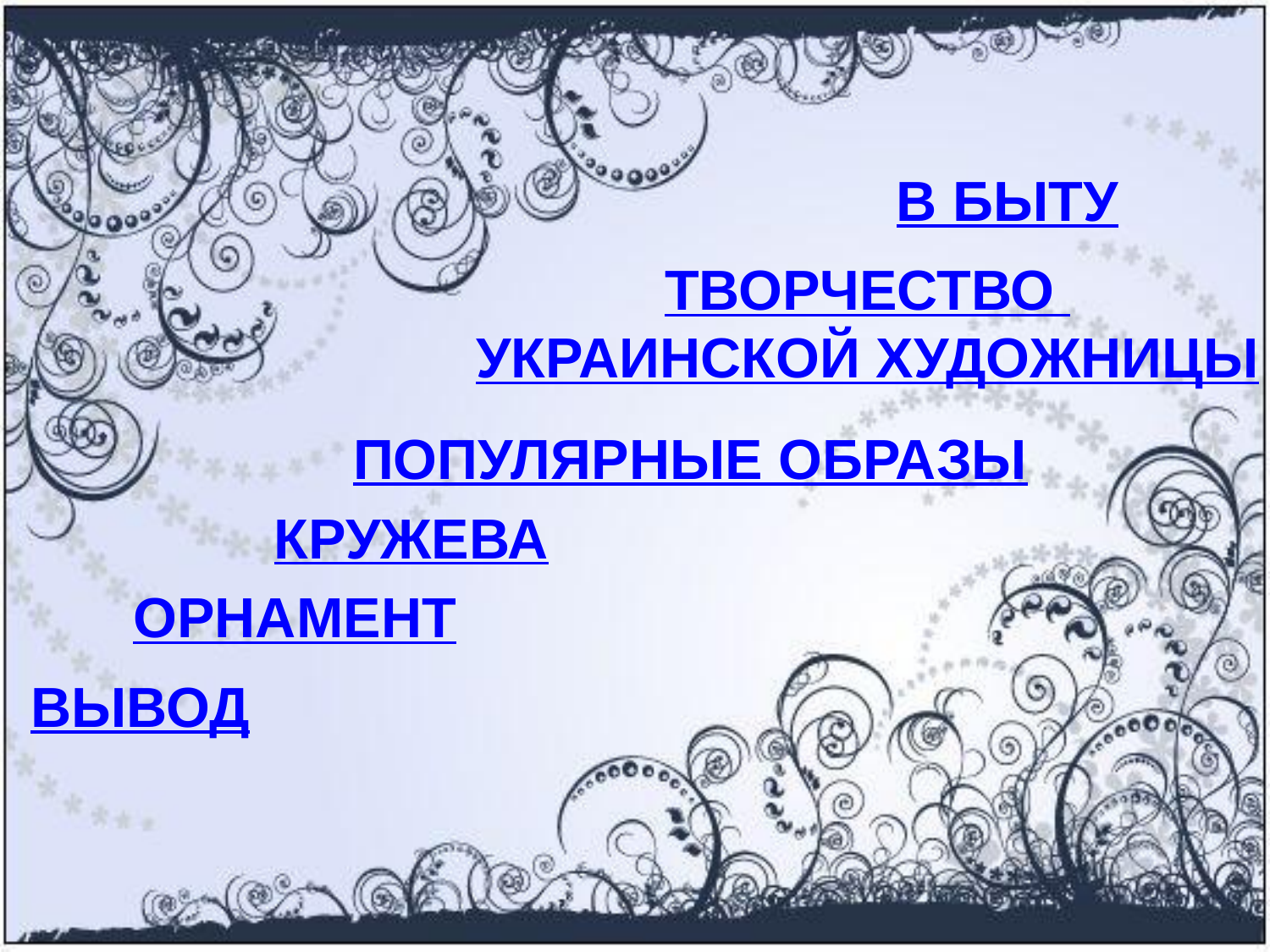

В быту
Творчество
украинской художницы
Популярные образы
Кружева
Орнамент
Вывод